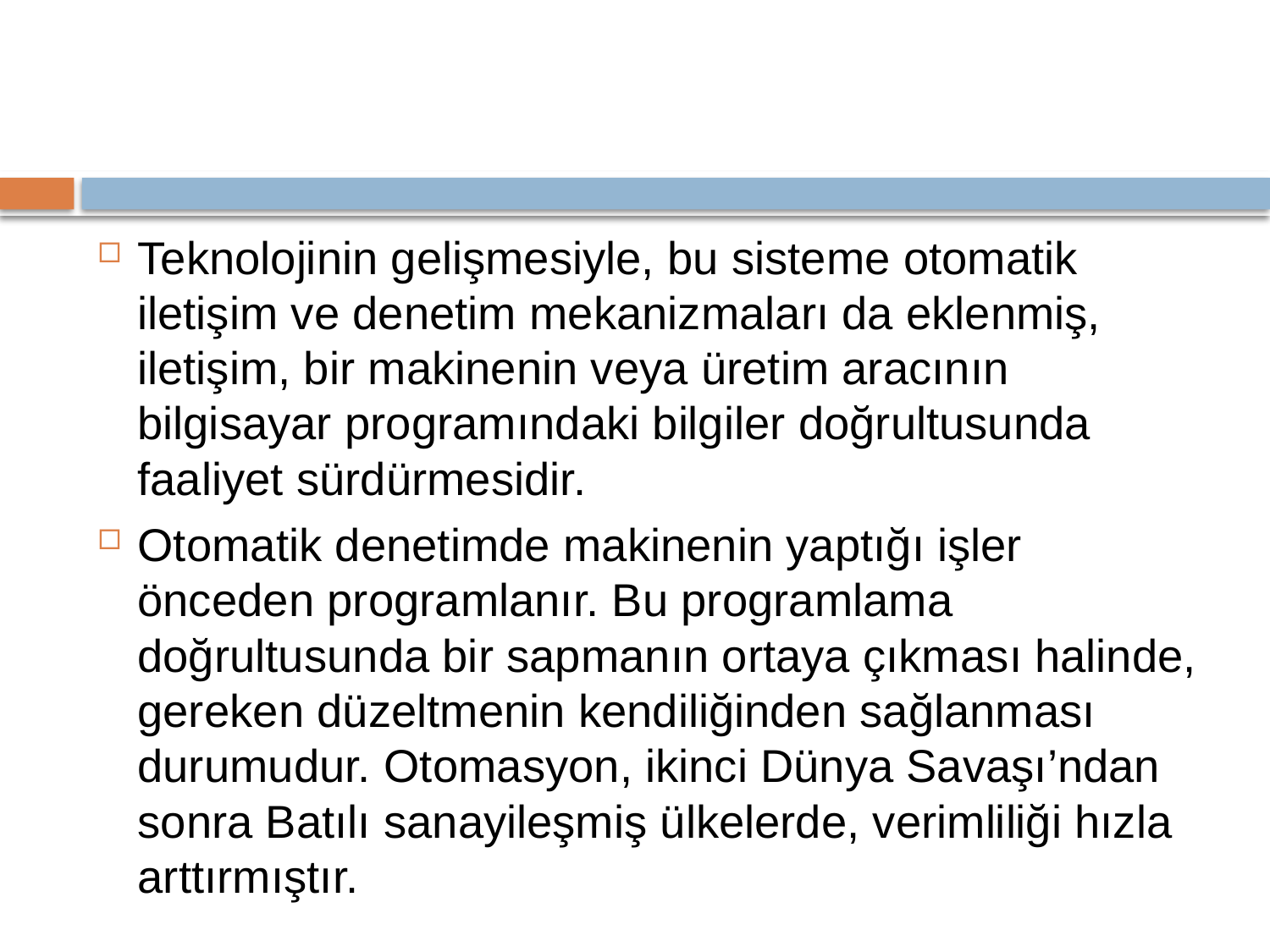

#
Teknolojinin gelişmesiyle, bu sisteme otomatik iletişim ve denetim mekanizmaları da eklenmiş, iletişim, bir makinenin veya üretim aracının bilgisayar programındaki bilgiler doğrultusunda faaliyet sürdürmesidir.
Otomatik denetimde makinenin yaptığı işler önceden programlanır. Bu programlama doğrultusunda bir sapmanın ortaya çıkması halinde, gereken düzeltmenin kendiliğinden sağlanması durumudur. Otomasyon, ikinci Dünya Savaşı’ndan sonra Batılı sanayileşmiş ülkelerde, verimliliği hızla arttırmıştır.